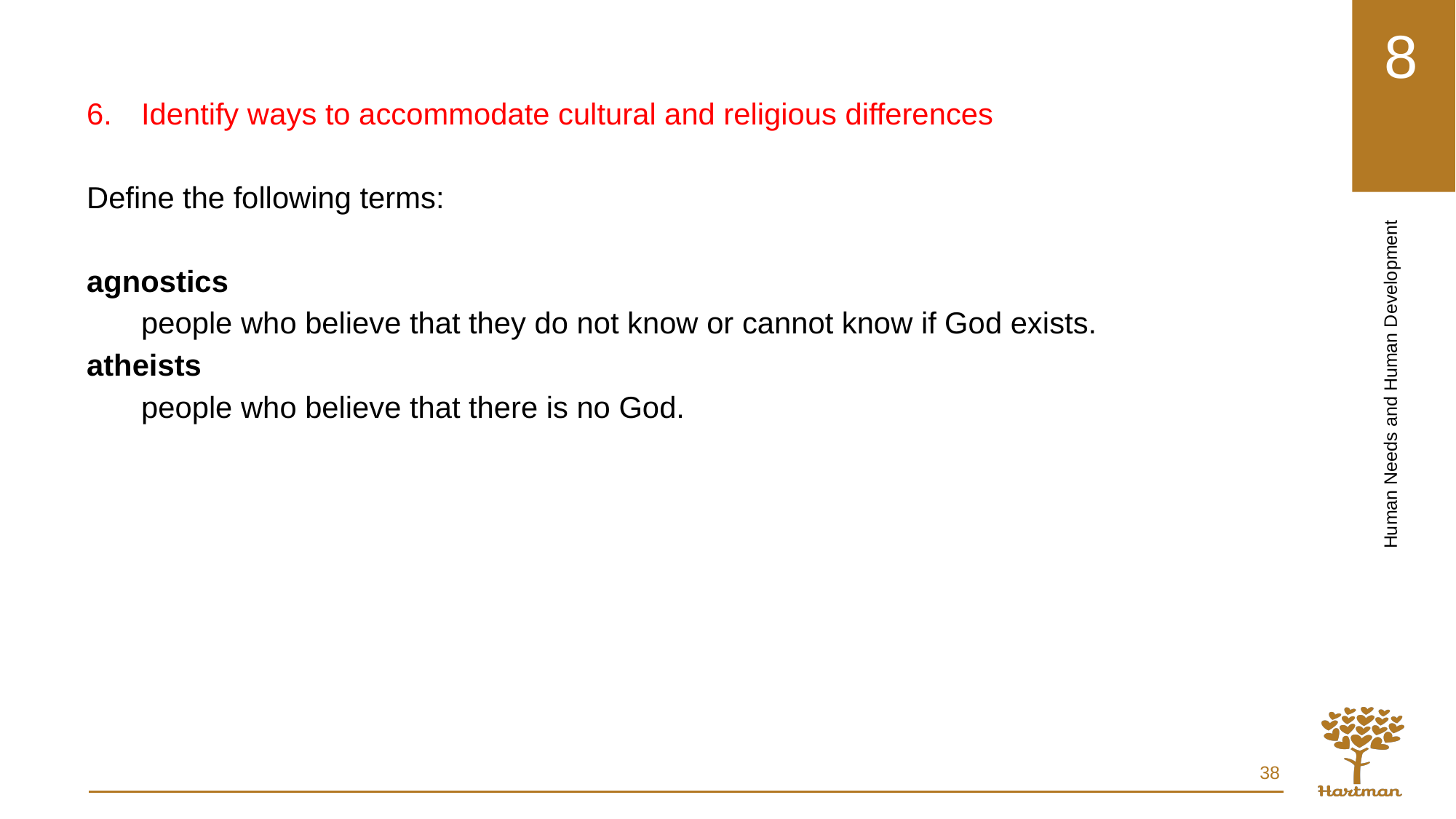

Identify ways to accommodate cultural and religious differences

Define the following terms:

agnostics
people who believe that they do not know or cannot know if God exists.
atheists
people who believe that there is no God.

38